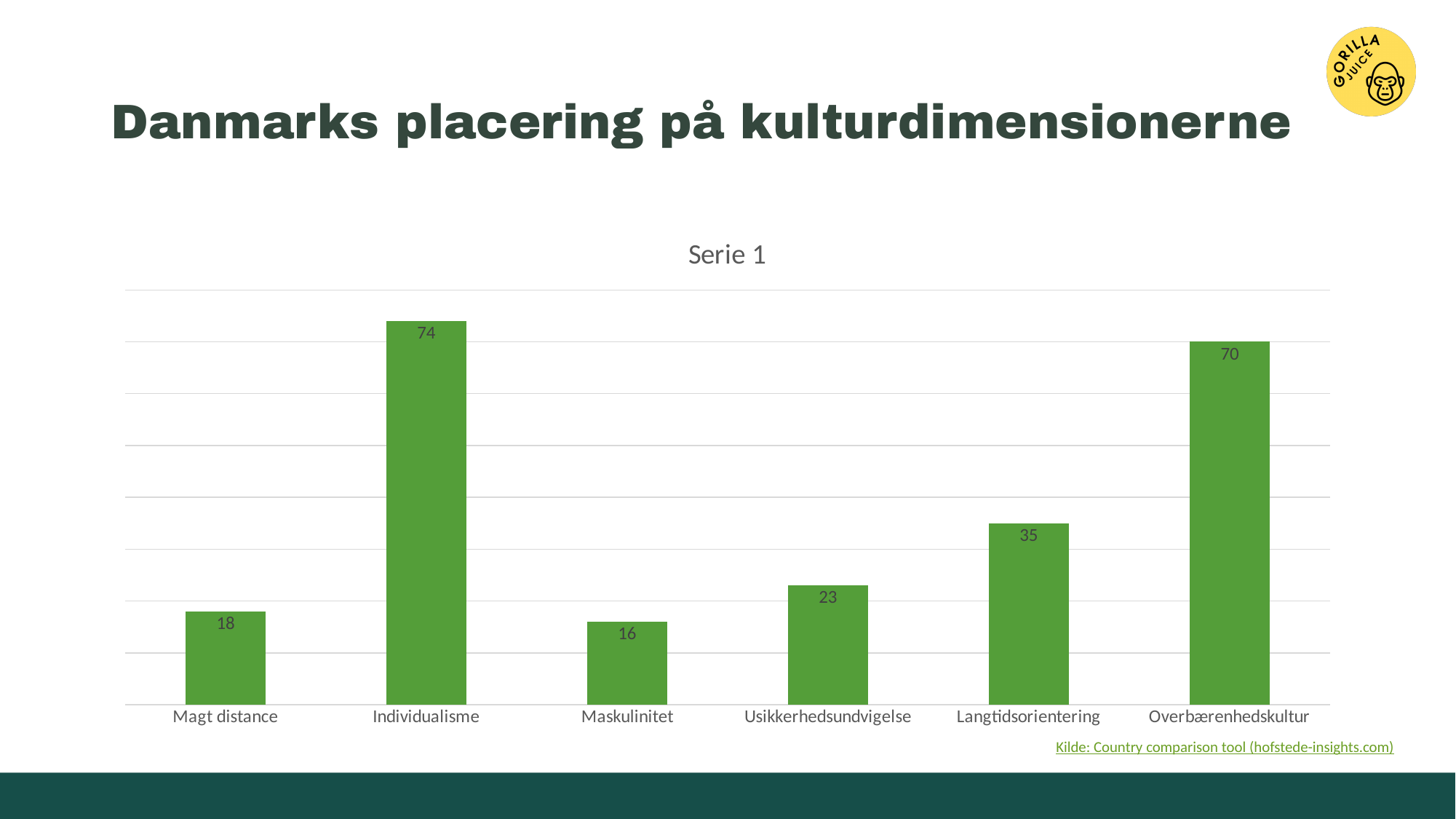

# Danmarks placering på kulturdimensionerne

### Chart:

| Category | Serie 1 |
|---|---|
| Magt distance | 18.0 |
| Individualisme | 74.0 |
| Maskulinitet | 16.0 |
| Usikkerhedsundvigelse | 23.0 |
| Langtidsorientering | 35.0 |
| Overbærenhedskultur | 70.0 |
Kilde: Country comparison tool (hofstede-insights.com)